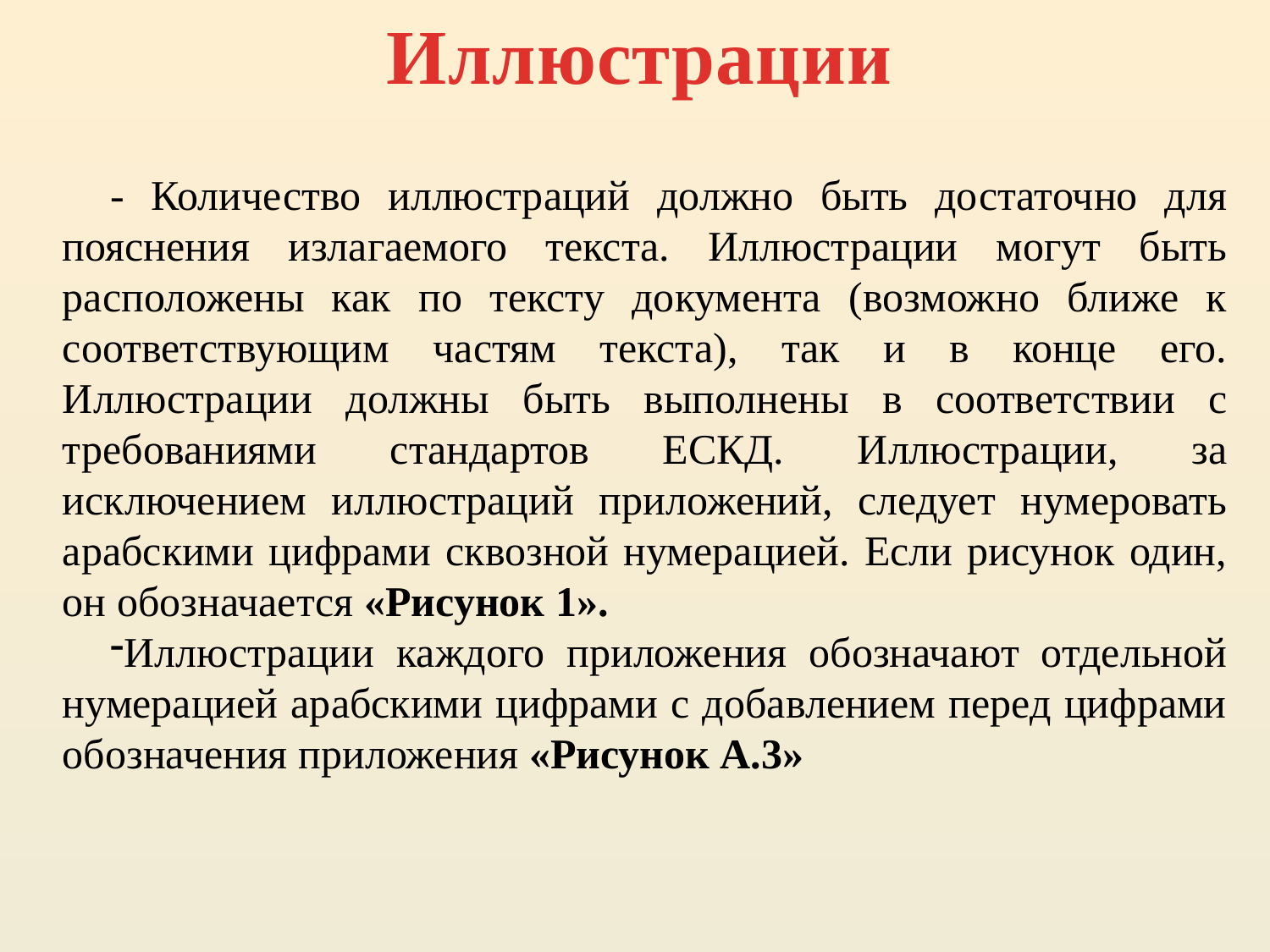

Иллюстрации
- Количество иллюстраций должно быть достаточно для пояснения излагаемого текста. Иллюстрации могут быть расположены как по тексту документа (возможно ближе к соответствующим частям текста), так и в конце его. Иллюстрации должны быть выполнены в соответствии с требованиями стандартов ЕСКД. Иллюстрации, за исключением иллюстраций приложений, следует нумеровать арабскими цифрами сквозной нумерацией. Если рисунок один, он обозначается «Рисунок 1».
Иллюстрации каждого приложения обозначают отдельной нумерацией арабскими цифрами с добавлением перед цифрами обозначения приложения «Рисунок А.3»